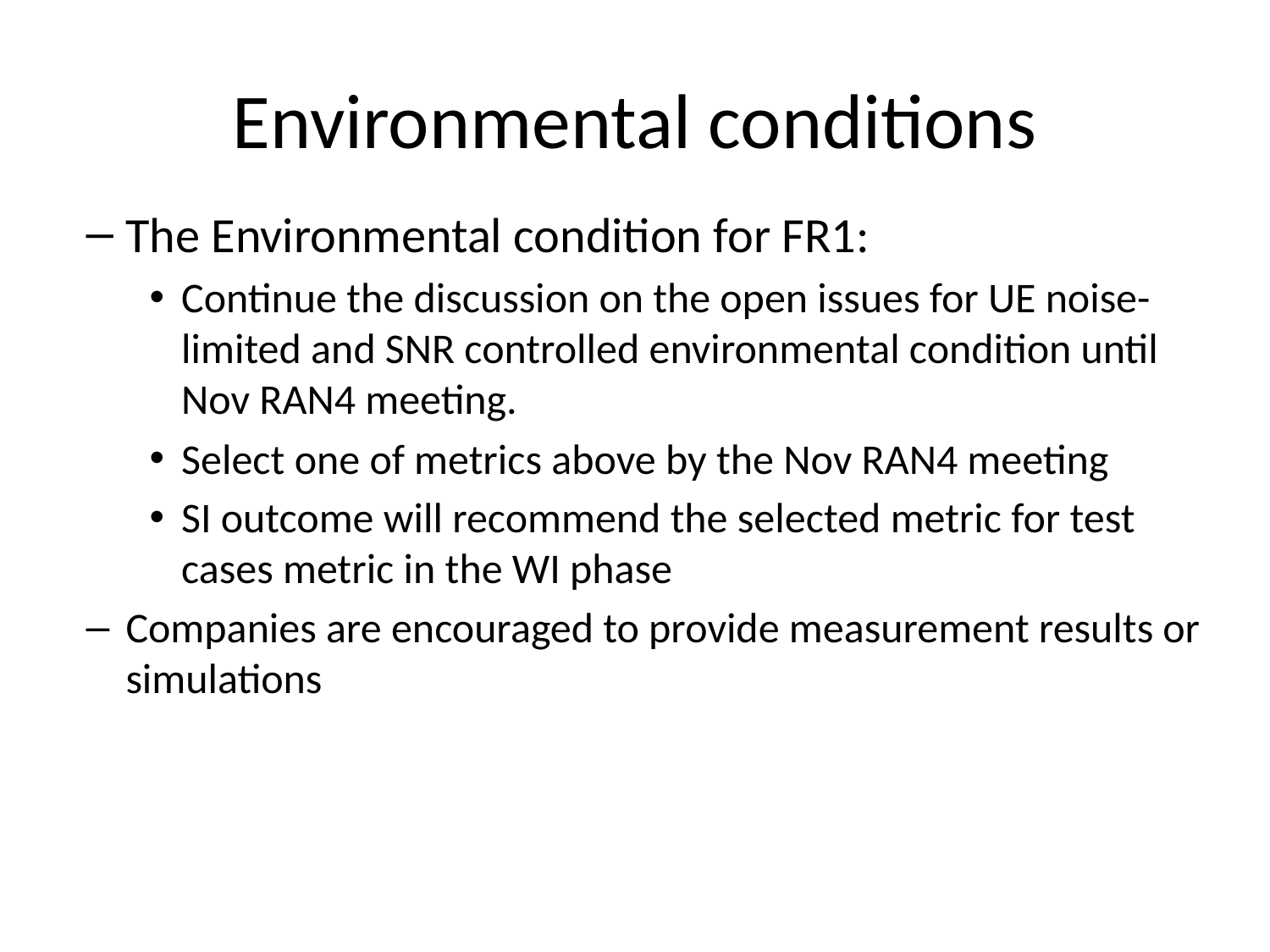

# Environmental conditions
The Environmental condition for FR1:
Continue the discussion on the open issues for UE noise-limited and SNR controlled environmental condition until Nov RAN4 meeting.
Select one of metrics above by the Nov RAN4 meeting
SI outcome will recommend the selected metric for test cases metric in the WI phase
Companies are encouraged to provide measurement results or simulations